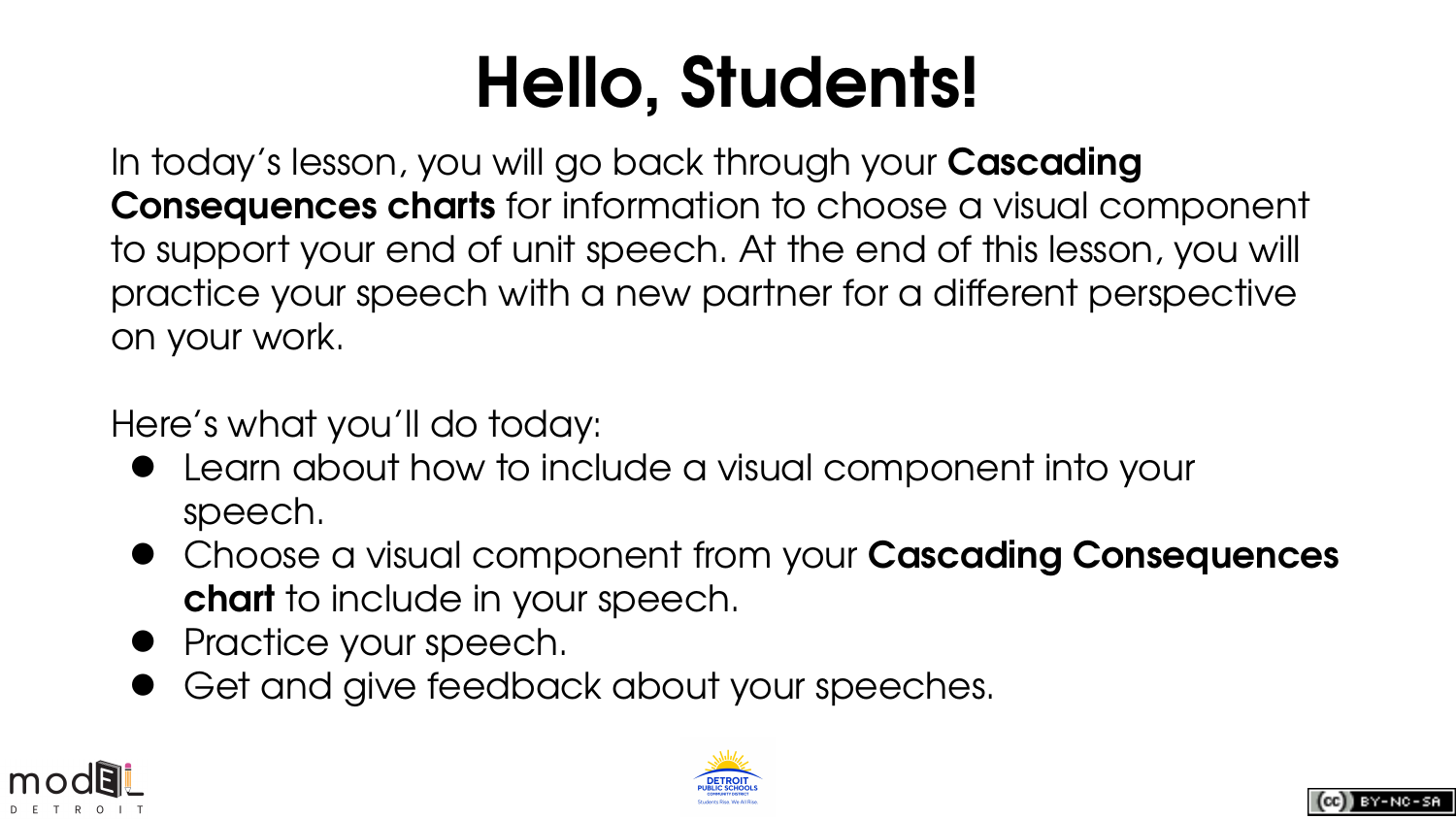

# Hello, Students!
In today’s lesson, you will go back through your Cascading Consequences charts for information to choose a visual component to support your end of unit speech. At the end of this lesson, you will practice your speech with a new partner for a different perspective on your work.

Here’s what you’ll do today:
Learn about how to include a visual component into your speech.
Choose a visual component from your Cascading Consequences chart to include in your speech.
Practice your speech.
Get and give feedback about your speeches.